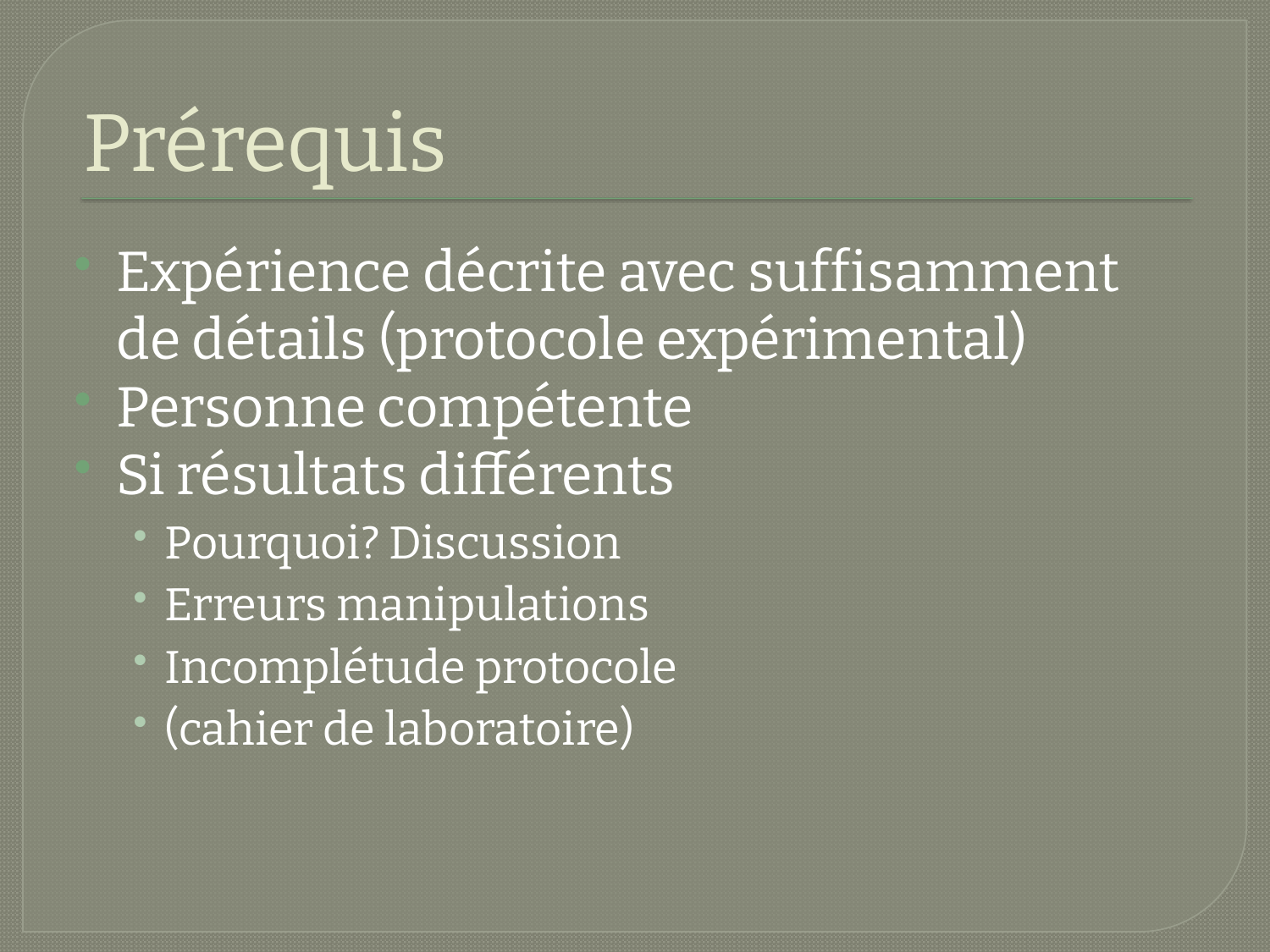

# Prérequis
Expérience décrite avec suffisamment de détails (protocole expérimental)
Personne compétente
Si résultats différents
Pourquoi? Discussion
Erreurs manipulations
Incomplétude protocole
(cahier de laboratoire)